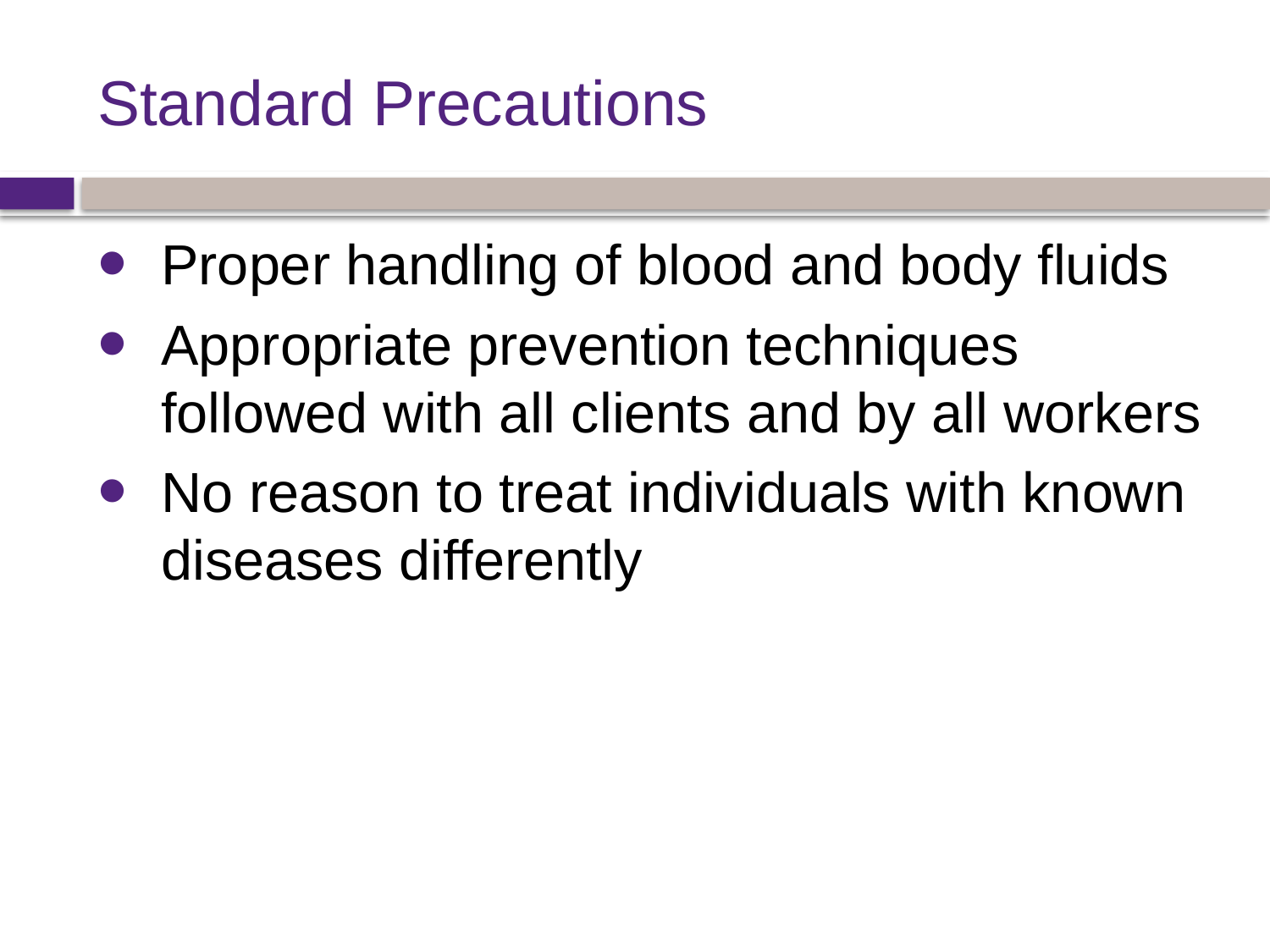

# Standard Precautions
Proper handling of blood and body fluids
Appropriate prevention techniques followed with all clients and by all workers
No reason to treat individuals with known diseases differently